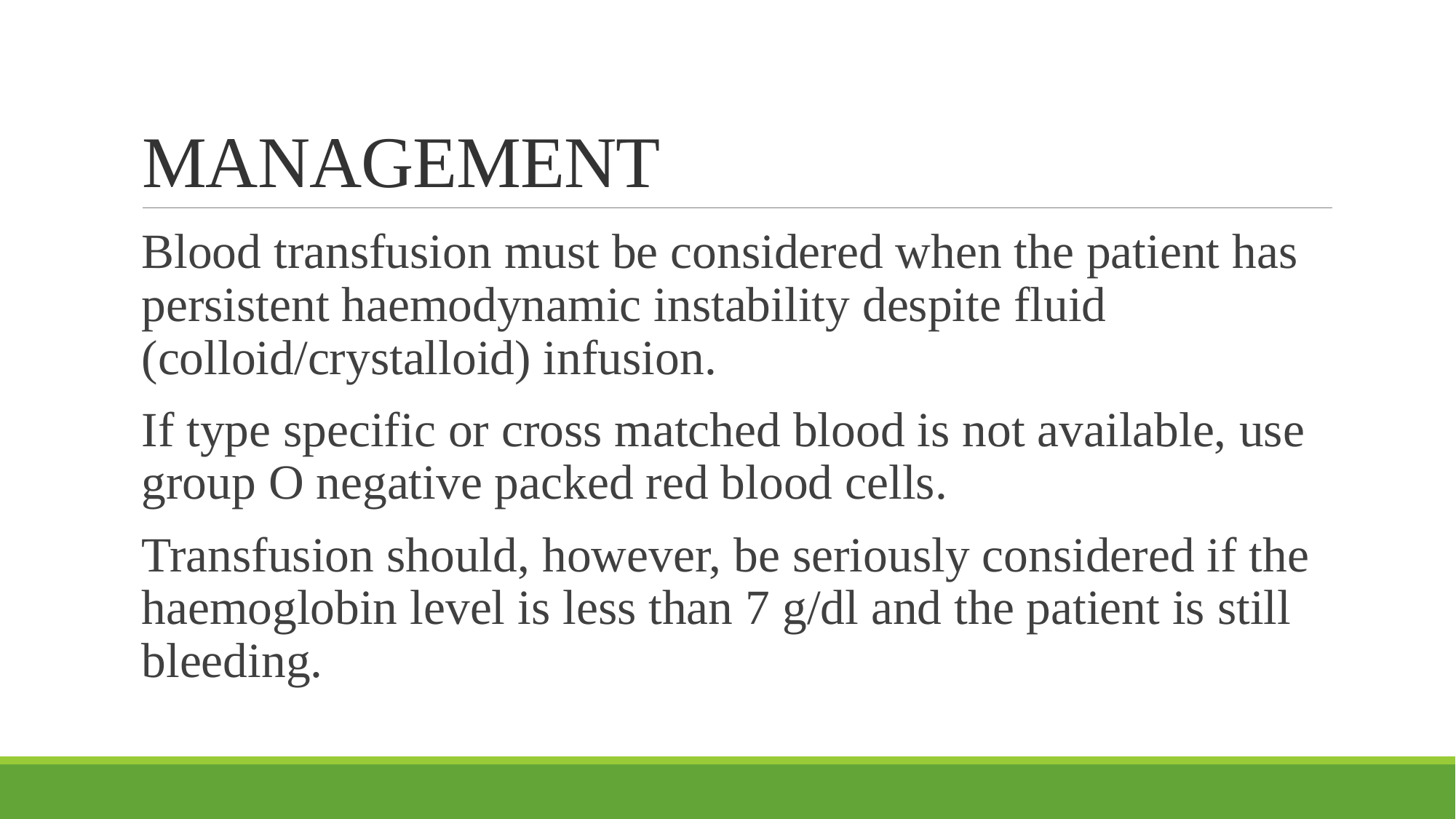

# MANAGEMENT
Blood transfusion must be considered when the patient has persistent haemodynamic instability despite fluid (colloid/crystalloid) infusion.
If type specific or cross matched blood is not available, use group O negative packed red blood cells.
Transfusion should, however, be seriously considered if the haemoglobin level is less than 7 g/dl and the patient is still bleeding.